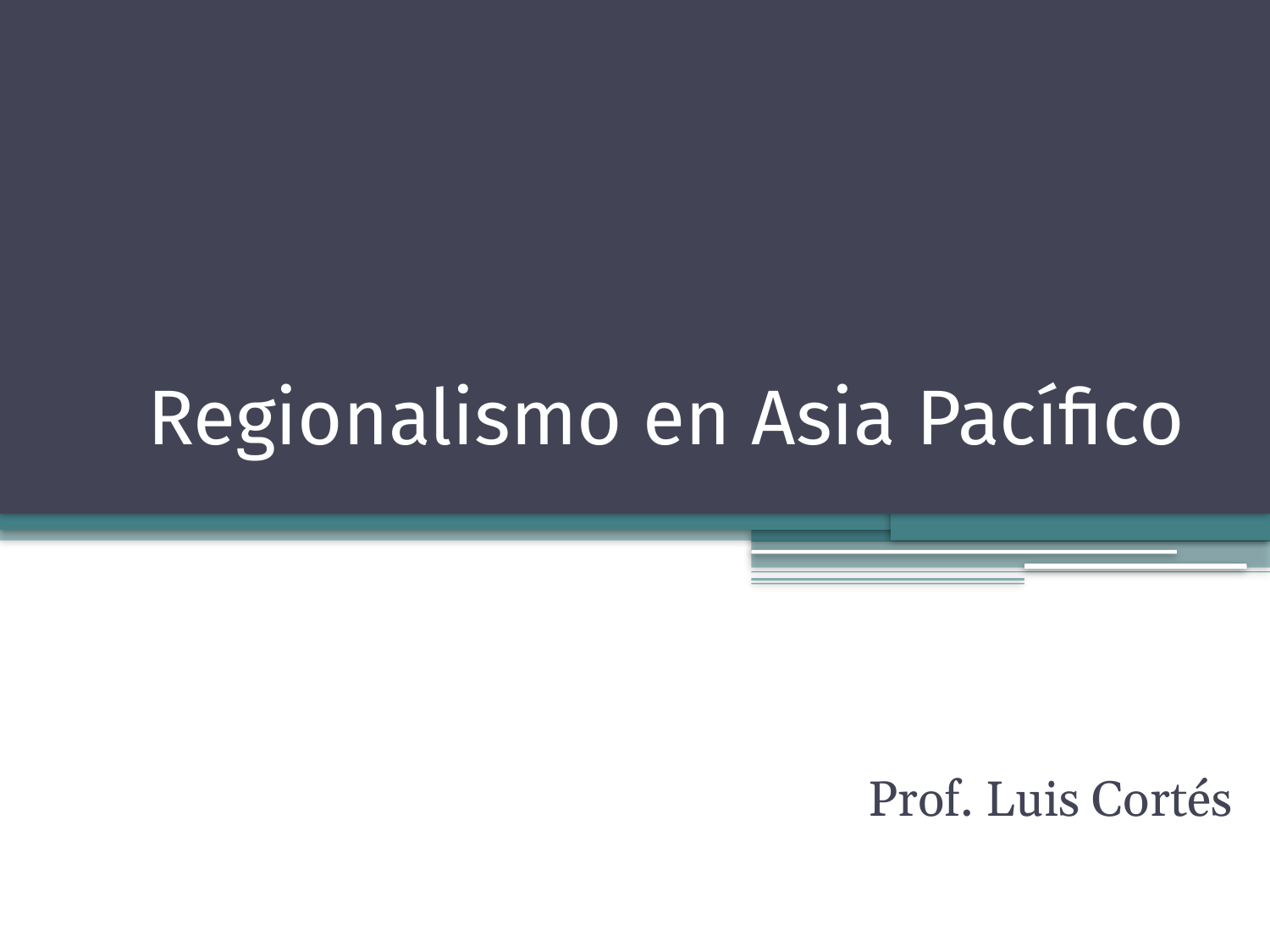

# Regionalismo en Asia Pacífico

Prof. Luis Cortés